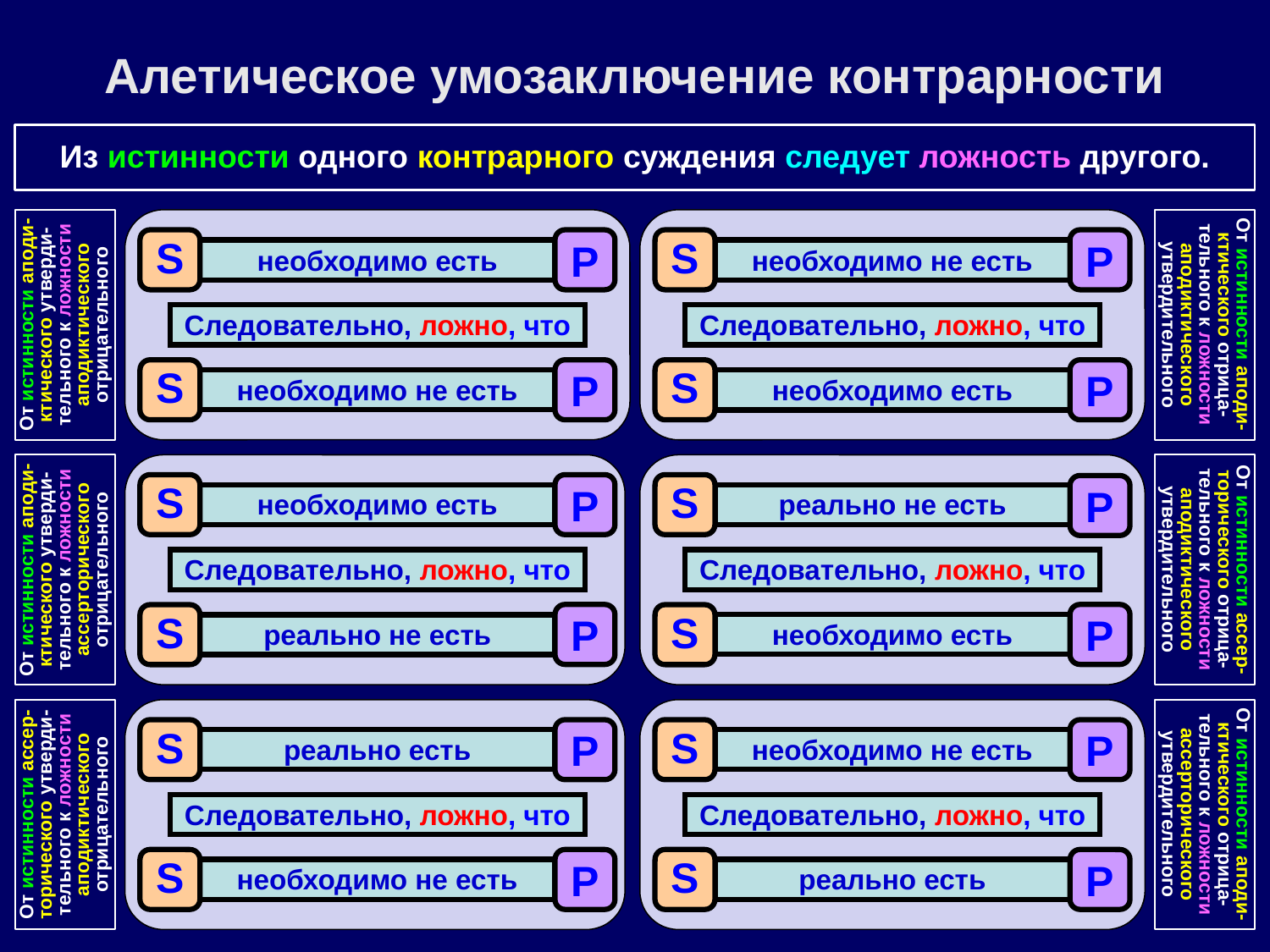

Алетическое умозаключение контрарности
Из истинности одного контрарного суждения следует ложность другого.

S
P
S
P
необходимо есть
необходимо не есть
От истинности аподи-ктического утверди-тельного к ложности аподиктического отрицательного
От истинности аподи-ктического отрица-тельного к ложности аподиктического утвердительного
Следовательно, ложно, что
Следовательно, ложно, что
S
P
S
P
необходимо не есть
необходимо есть

S
P
S
P
необходимо есть
реально не есть
От истинности аподи-ктического утверди-тельного к ложности ассерторического отрицательного
От истинности ассер-торического отрица-тельного к ложности аподиктического утвердительного
Следовательно, ложно, что
Следовательно, ложно, что
P
P
S
S
необходимо есть
реально не есть

S
P
S
P
реально есть
необходимо не есть
От истинности ассер-торического утверди-тельного к ложности аподиктического отрицательного
От истинности аподи-ктического отрица-тельного к ложности ассерторического утвердительного
Следовательно, ложно, что
Следовательно, ложно, что
S
P
S
P
необходимо не есть
реально есть